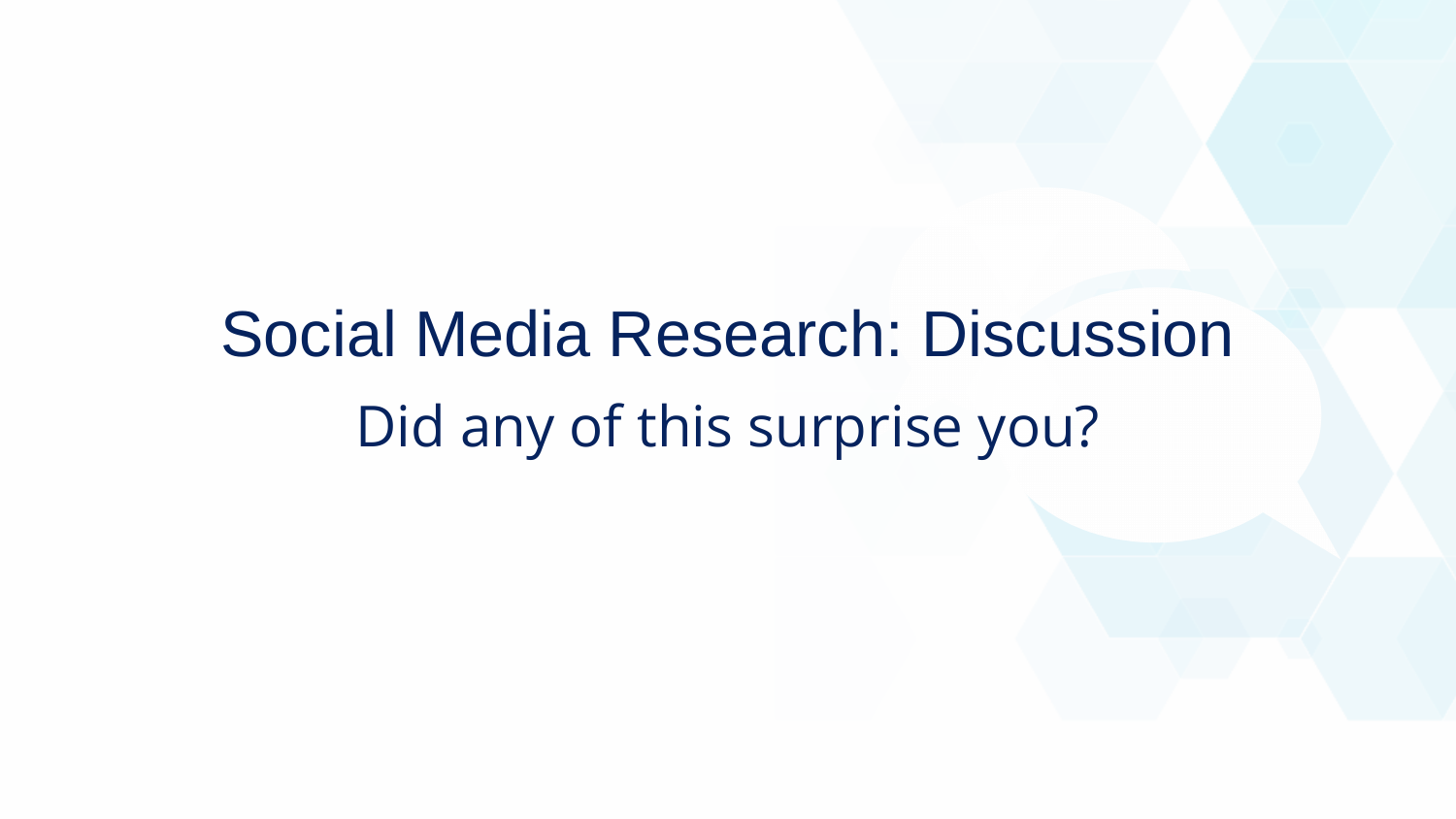

Social Media Research: Discussion
Did any of this surprise you?